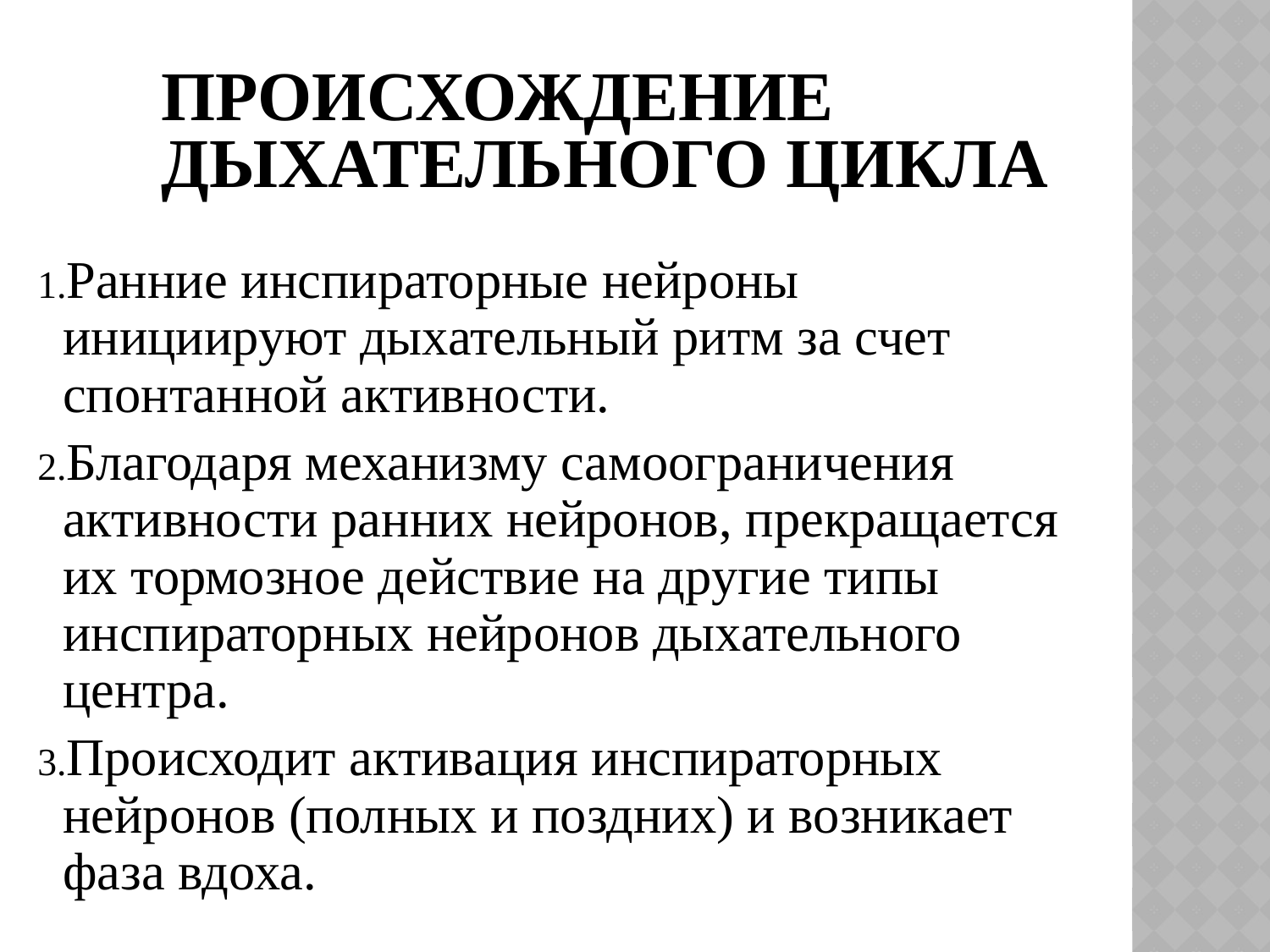

# Происхождение дыхательного цикла
Ранние инспираторные нейроны инициируют дыхательный ритм за счет спонтанной активности.
Благодаря механизму самоограничения активности ранних нейронов, прекращается их тормозное действие на другие типы инспираторных нейронов дыхательного центра.
Происходит активация инспираторных нейронов (полных и поздних) и возникает фаза вдоха.